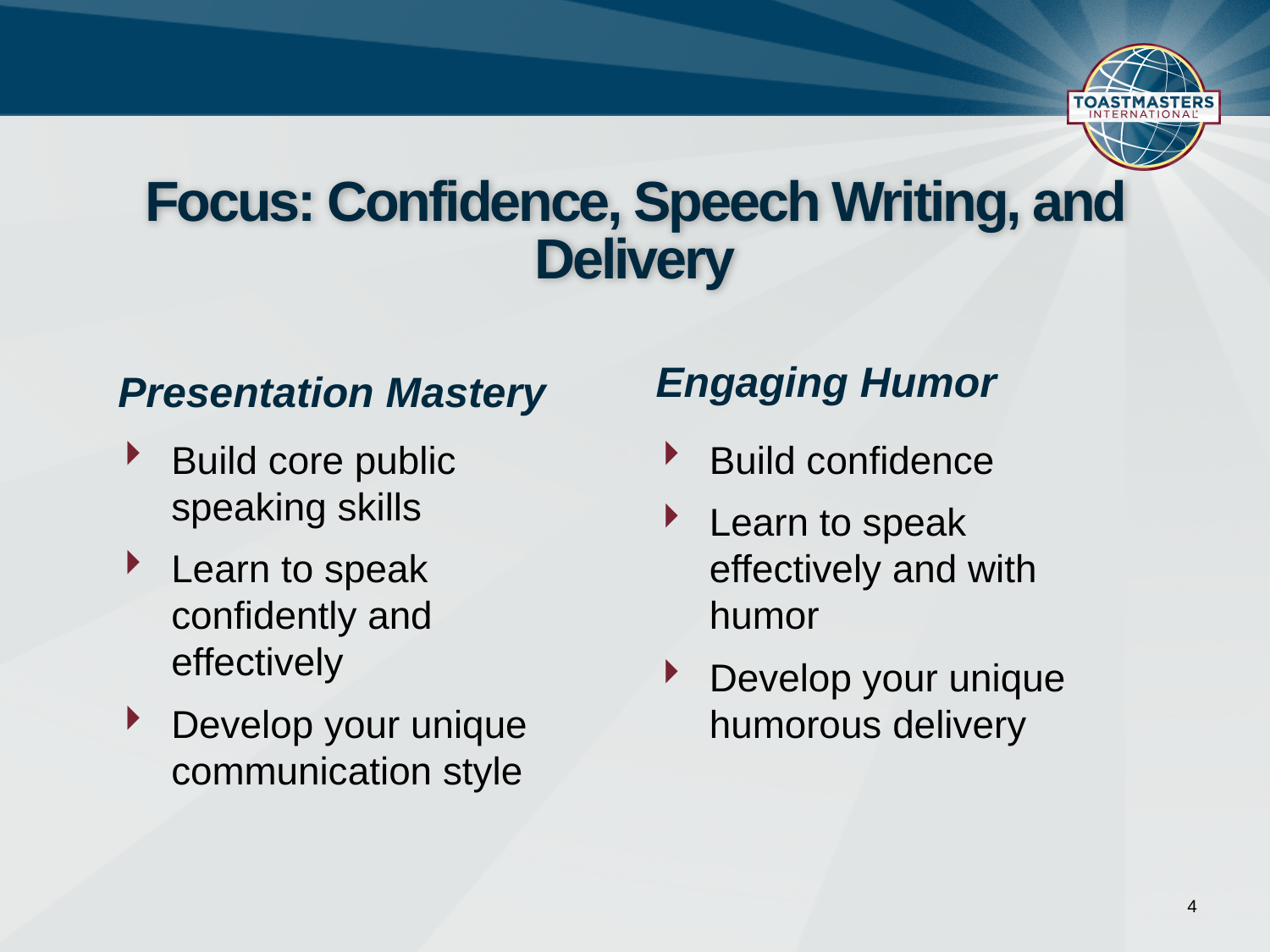

# Focus: Confidence, Speech Writing, and Delivery
Engaging Humor
Presentation Mastery
Build core public speaking skills
Learn to speak confidently and effectively
Develop your unique communication style
Build confidence
Learn to speak effectively and with humor
Develop your unique humorous delivery
4